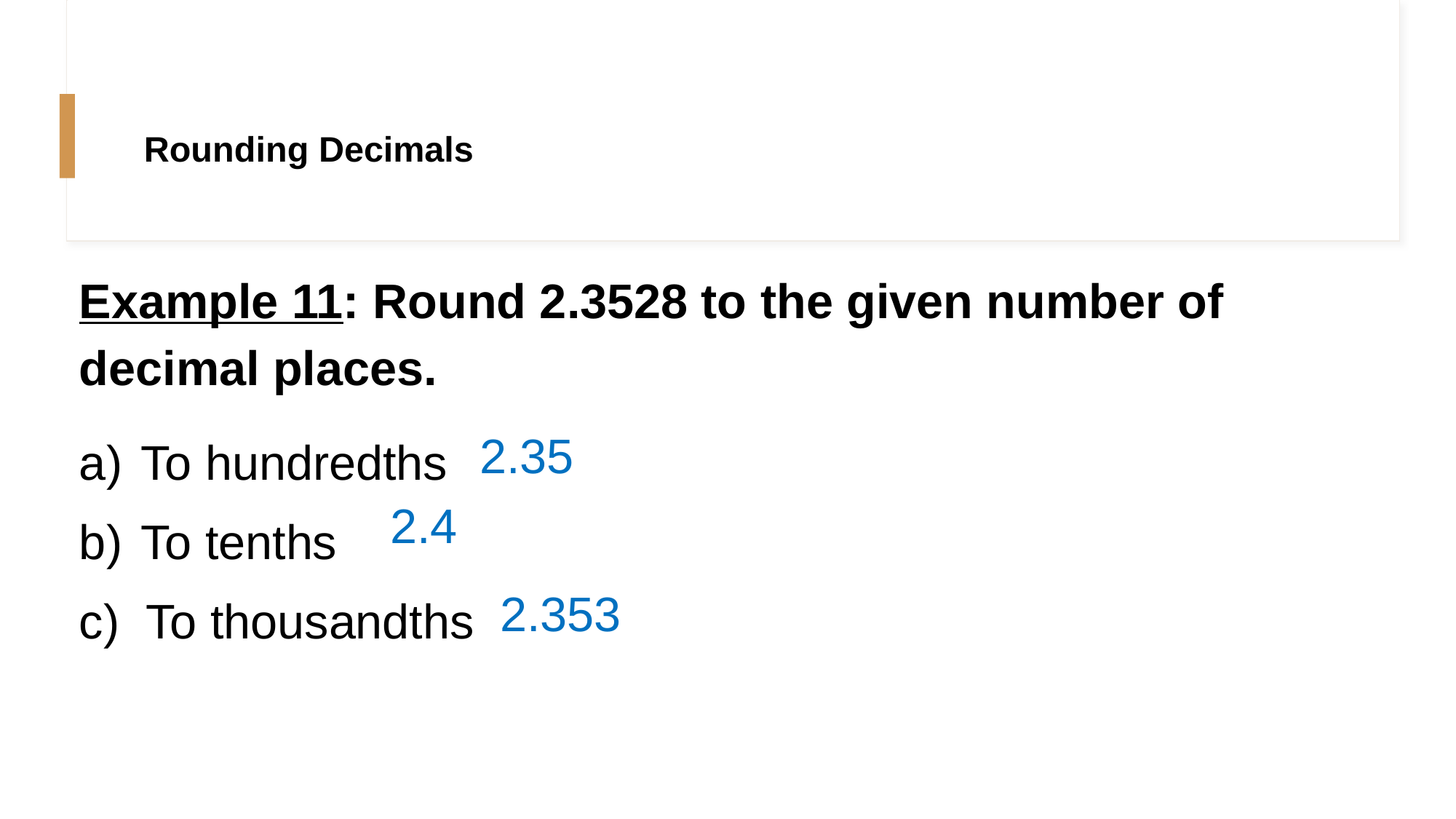

# Rounding Decimals
Example 11: Round 2.3528 to the given number of decimal places.
To hundredths
To tenths
c)  To thousandths

2.35
2.4
2.353